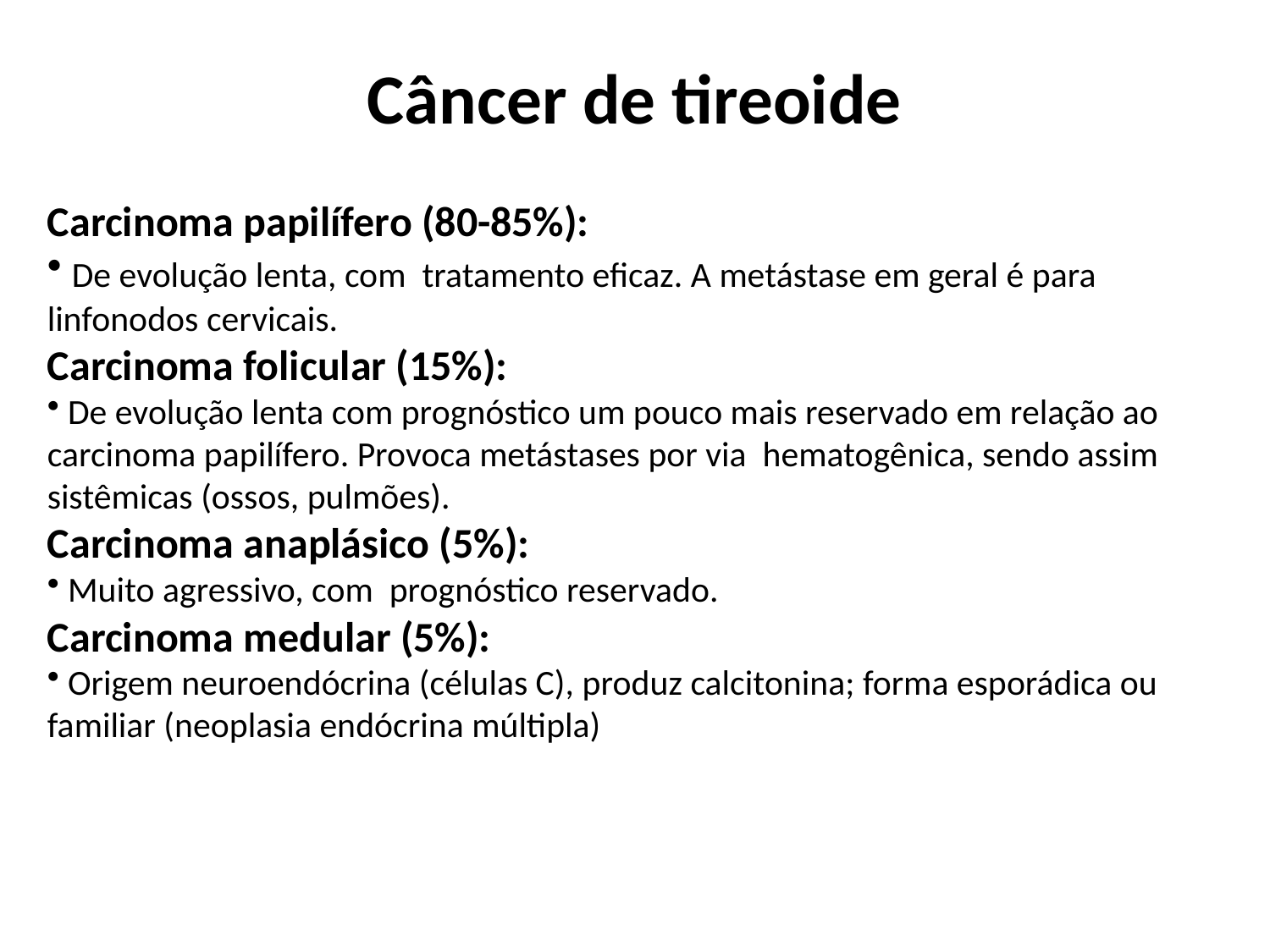

Câncer de tireoide
Carcinoma papilífero (80-85%):
 De evolução lenta, com  tratamento eficaz. A metástase em geral é para linfonodos cervicais.
Carcinoma folicular (15%):
 De evolução lenta com prognóstico um pouco mais reservado em relação ao  carcinoma papilífero. Provoca metástases por via  hematogênica, sendo assim sistêmicas (ossos, pulmões).
Carcinoma anaplásico (5%):
 Muito agressivo, com  prognóstico reservado.
Carcinoma medular (5%):
 Origem neuroendócrina (células C), produz calcitonina; forma esporádica ou familiar (neoplasia endócrina múltipla)